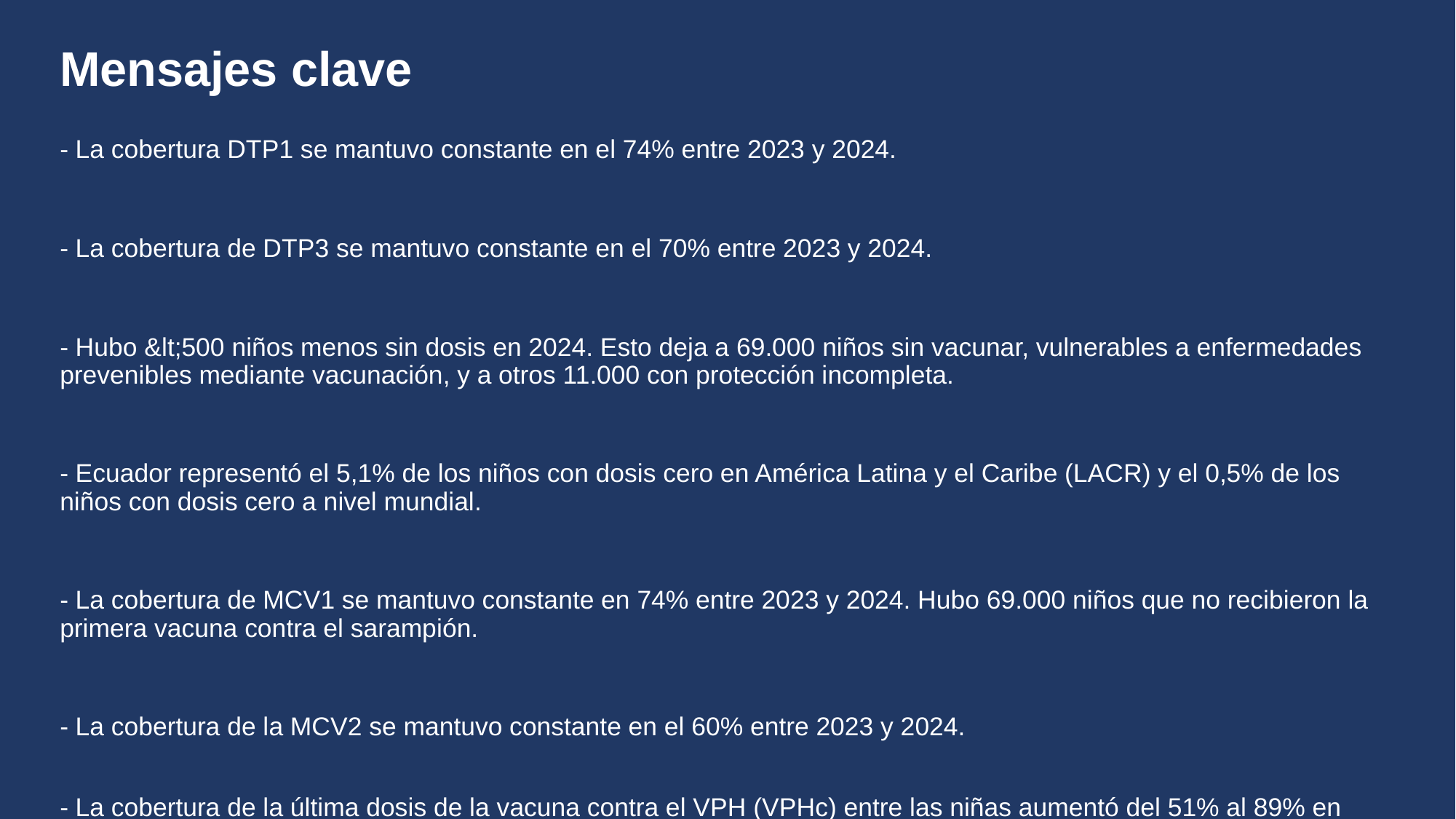

# Mensajes clave
- La cobertura DTP1 se mantuvo constante en el 74% entre 2023 y 2024.

- La cobertura de DTP3 se mantuvo constante en el 70% entre 2023 y 2024.

- Hubo &lt;500 niños menos sin dosis en 2024. Esto deja a 69.000 niños sin vacunar, vulnerables a enfermedades prevenibles mediante vacunación, y a otros 11.000 con protección incompleta.

- Ecuador representó el 5,1% de los niños con dosis cero en América Latina y el Caribe (LACR) y el 0,5% de los niños con dosis cero a nivel mundial.

- La cobertura de MCV1 se mantuvo constante en 74% entre 2023 y 2024. Hubo 69.000 niños que no recibieron la primera vacuna contra el sarampión.

- La cobertura de la MCV2 se mantuvo constante en el 60% entre 2023 y 2024.

- La cobertura de la última dosis de la vacuna contra el VPH (VPHc) entre las niñas aumentó del 51% al 89% en 2024 debido a la mejora de los resultados del programa.